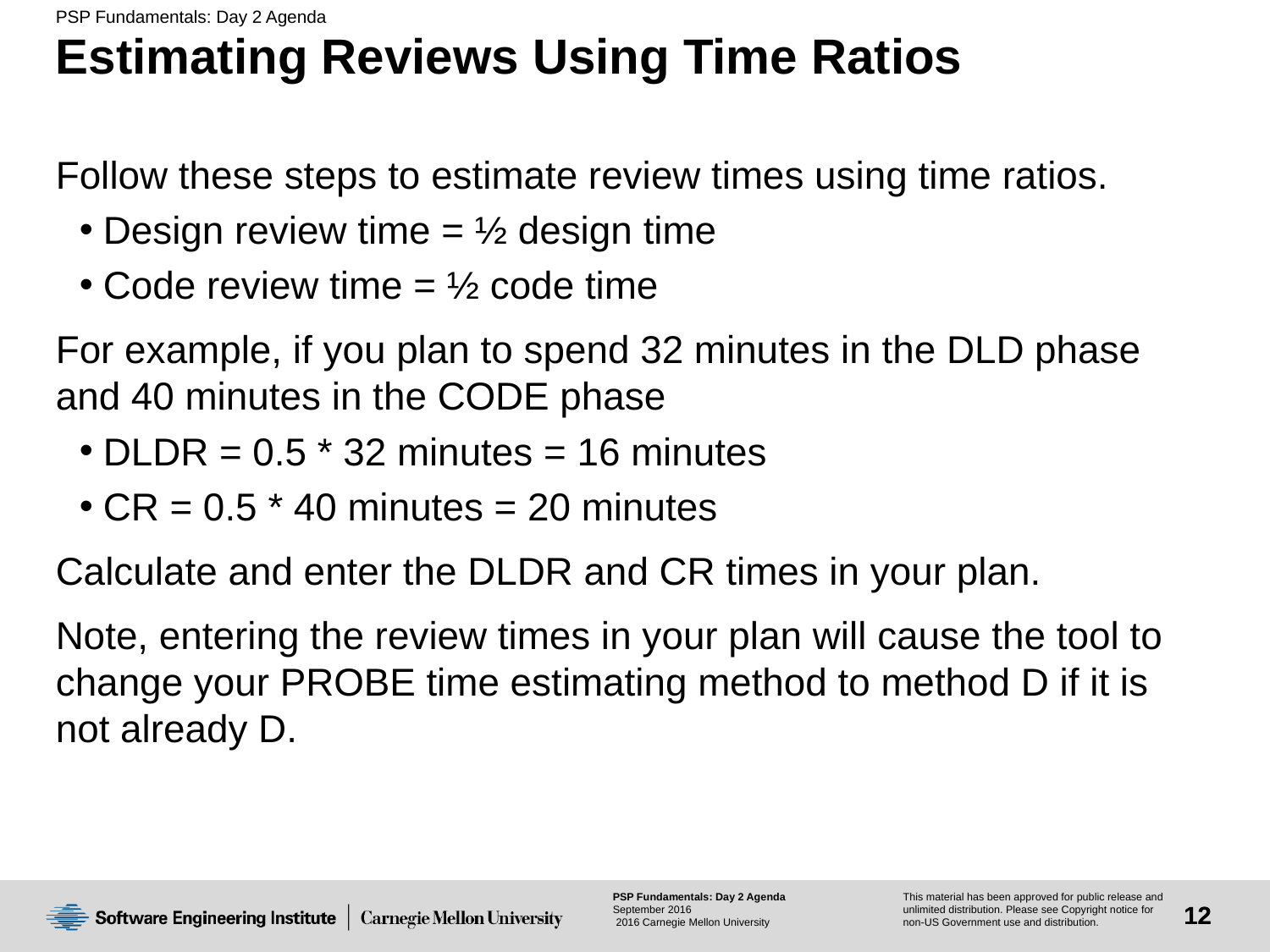

# Estimating Reviews Using Time Ratios
Follow these steps to estimate review times using time ratios.
Design review time = ½ design time
Code review time = ½ code time
For example, if you plan to spend 32 minutes in the DLD phase and 40 minutes in the CODE phase
DLDR = 0.5 * 32 minutes = 16 minutes
CR = 0.5 * 40 minutes = 20 minutes
Calculate and enter the DLDR and CR times in your plan.
Note, entering the review times in your plan will cause the tool to change your PROBE time estimating method to method D if it is not already D.